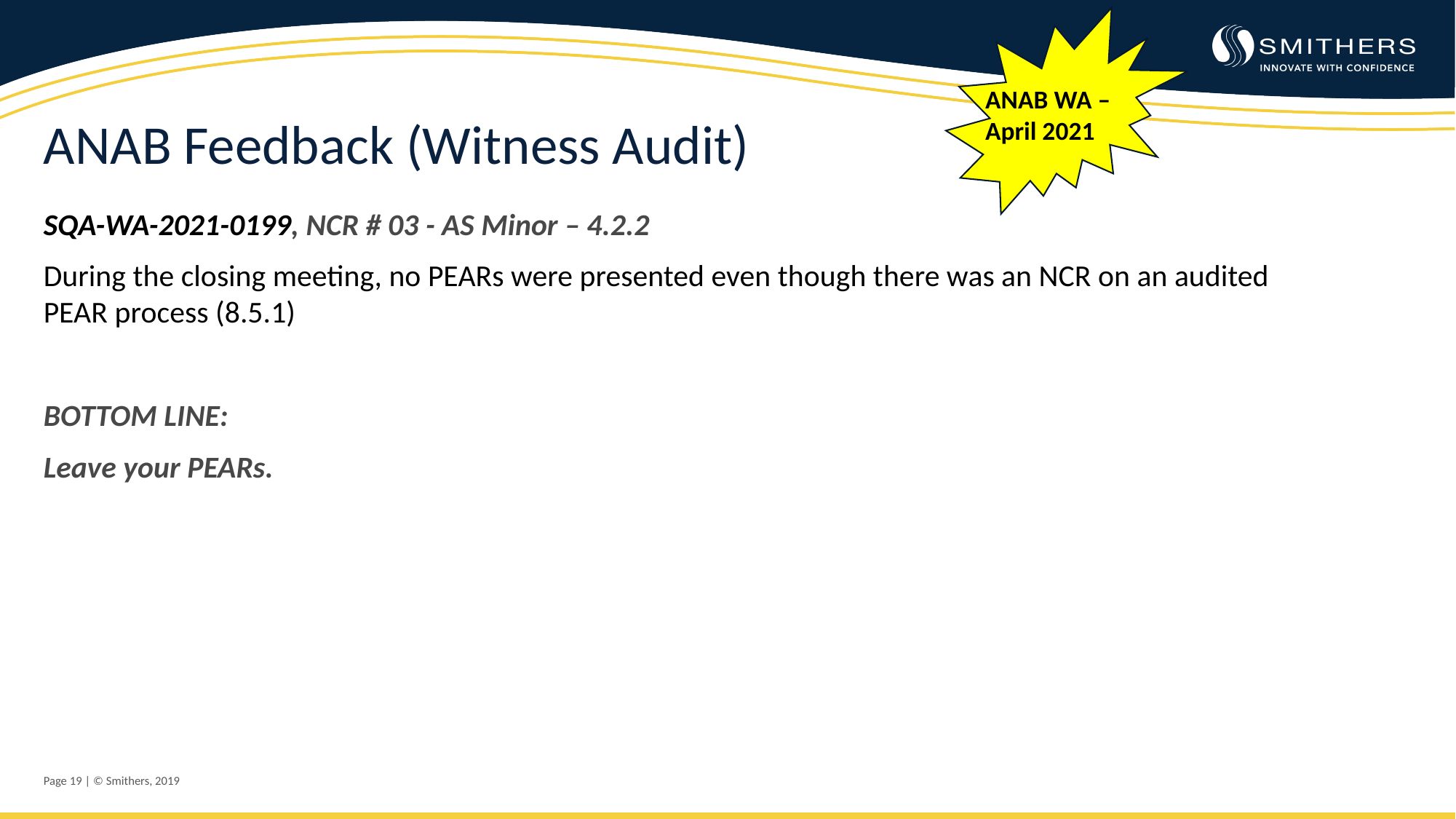

ANAB WA – April 2021
ANAB Feedback (Witness Audit)
SQA-WA-2021-0199, NCR # 03 - AS Minor – 4.2.2
During the closing meeting, no PEARs were presented even though there was an NCR on an audited PEAR process (8.5.1)

BOTTOM LINE:
Leave your PEARs.

Page 19 | © Smithers, 2019